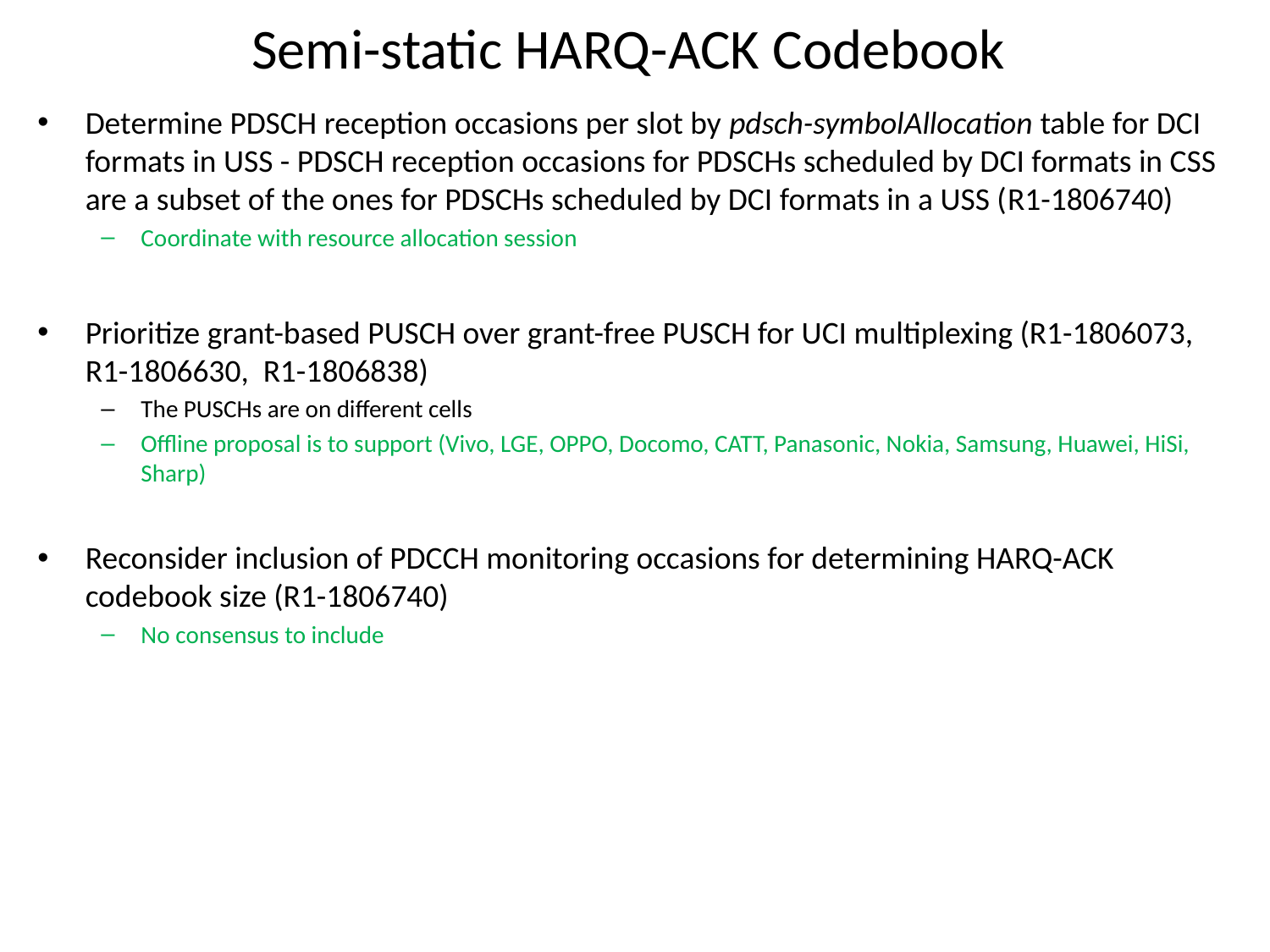

# Semi-static HARQ-ACK Codebook
Determine PDSCH reception occasions per slot by pdsch-symbolAllocation table for DCI formats in USS - PDSCH reception occasions for PDSCHs scheduled by DCI formats in CSS are a subset of the ones for PDSCHs scheduled by DCI formats in a USS (R1-1806740)
Coordinate with resource allocation session

Prioritize grant-based PUSCH over grant-free PUSCH for UCI multiplexing (R1-1806073, R1-1806630,  R1-1806838)
The PUSCHs are on different cells
Offline proposal is to support (Vivo, LGE, OPPO, Docomo, CATT, Panasonic, Nokia, Samsung, Huawei, HiSi, Sharp)

Reconsider inclusion of PDCCH monitoring occasions for determining HARQ-ACK codebook size (R1-1806740)
No consensus to include